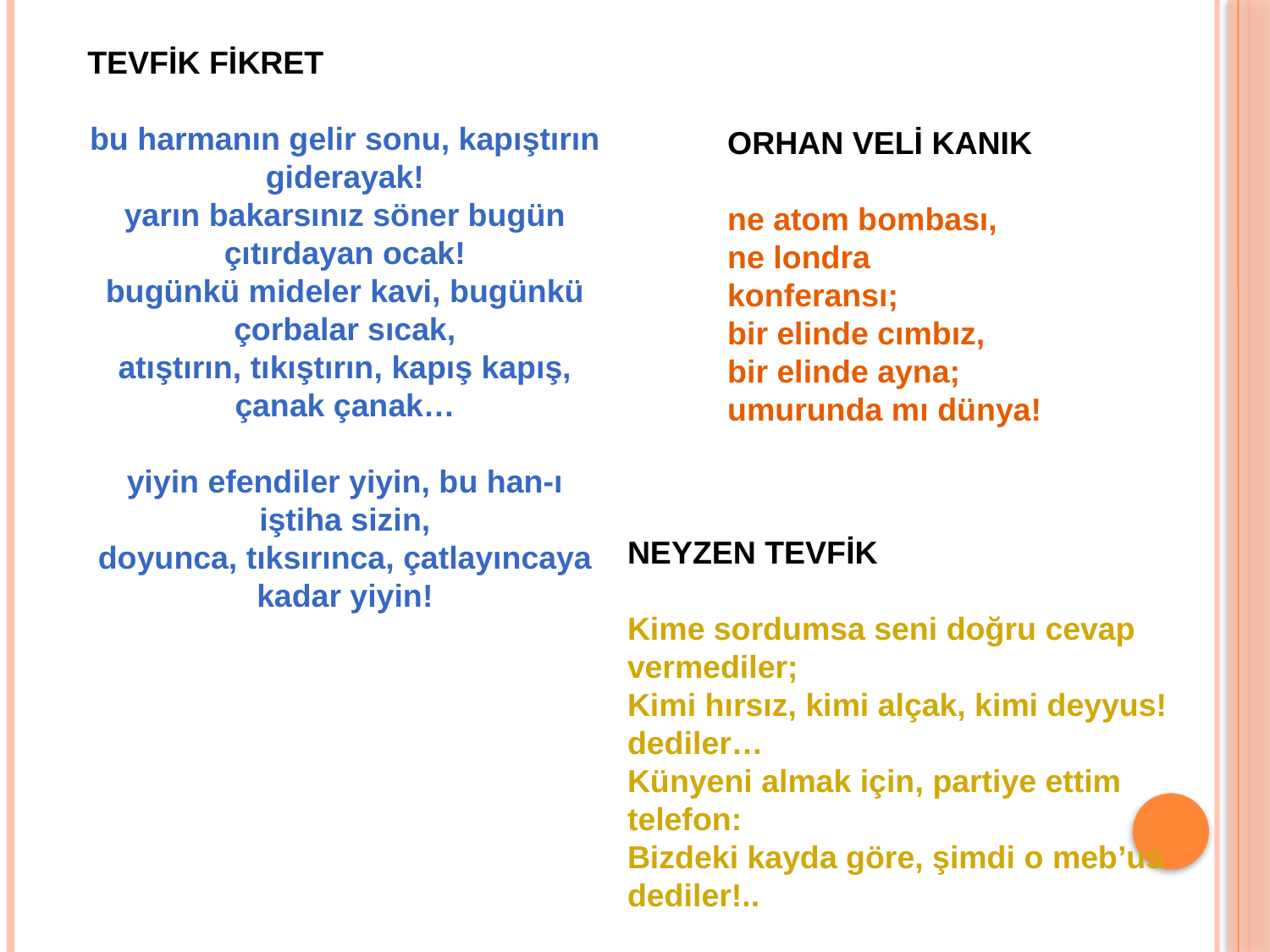

TEVFİK FİKRET

bu harmanın gelir sonu, kapıştırın giderayak!
yarın bakarsınız söner bugün çıtırdayan ocak!
bugünkü mideler kavi, bugünkü çorbalar sıcak,
atıştırın, tıkıştırın, kapış kapış, çanak çanak…

yiyin efendiler yiyin, bu han-ı iştiha sizin,
doyunca, tıksırınca, çatlayıncaya kadar yiyin!
ORHAN VELİ KANIK

ne atom bombası,
ne londra konferansı;
bir elinde cımbız,
bir elinde ayna;
umurunda mı dünya!
NEYZEN TEVFİK

Kime sordumsa seni doğru cevap vermediler;
Kimi hırsız, kimi alçak, kimi deyyus! dediler…
Künyeni almak için, partiye ettim telefon:
Bizdeki kayda göre, şimdi o meb’us dediler!..